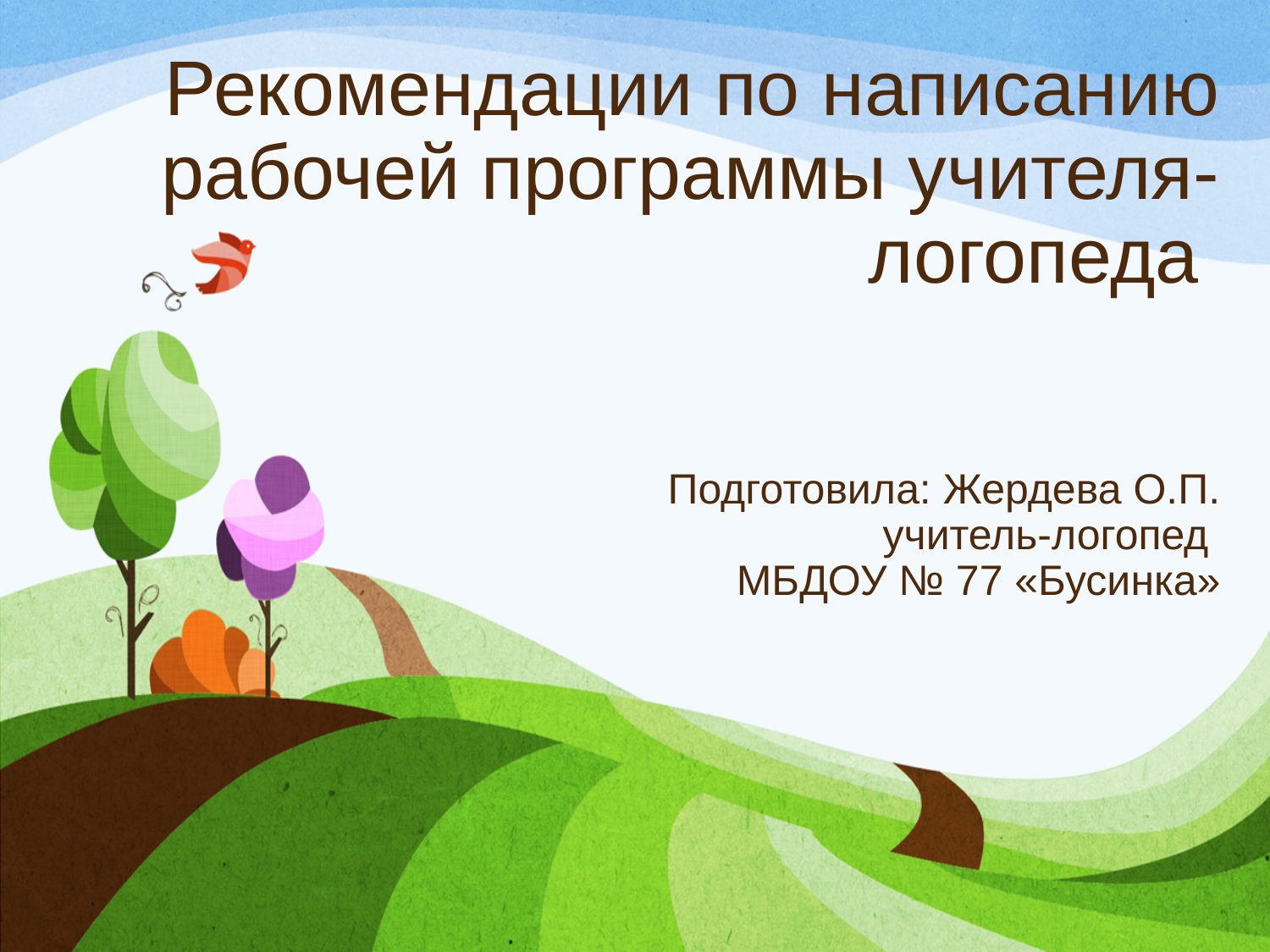

# Рекомендации по написанию рабочей программы учителя-логопеда Подготовила: Жердева О.П. учитель-логопед МБДОУ № 77 «Бусинка»